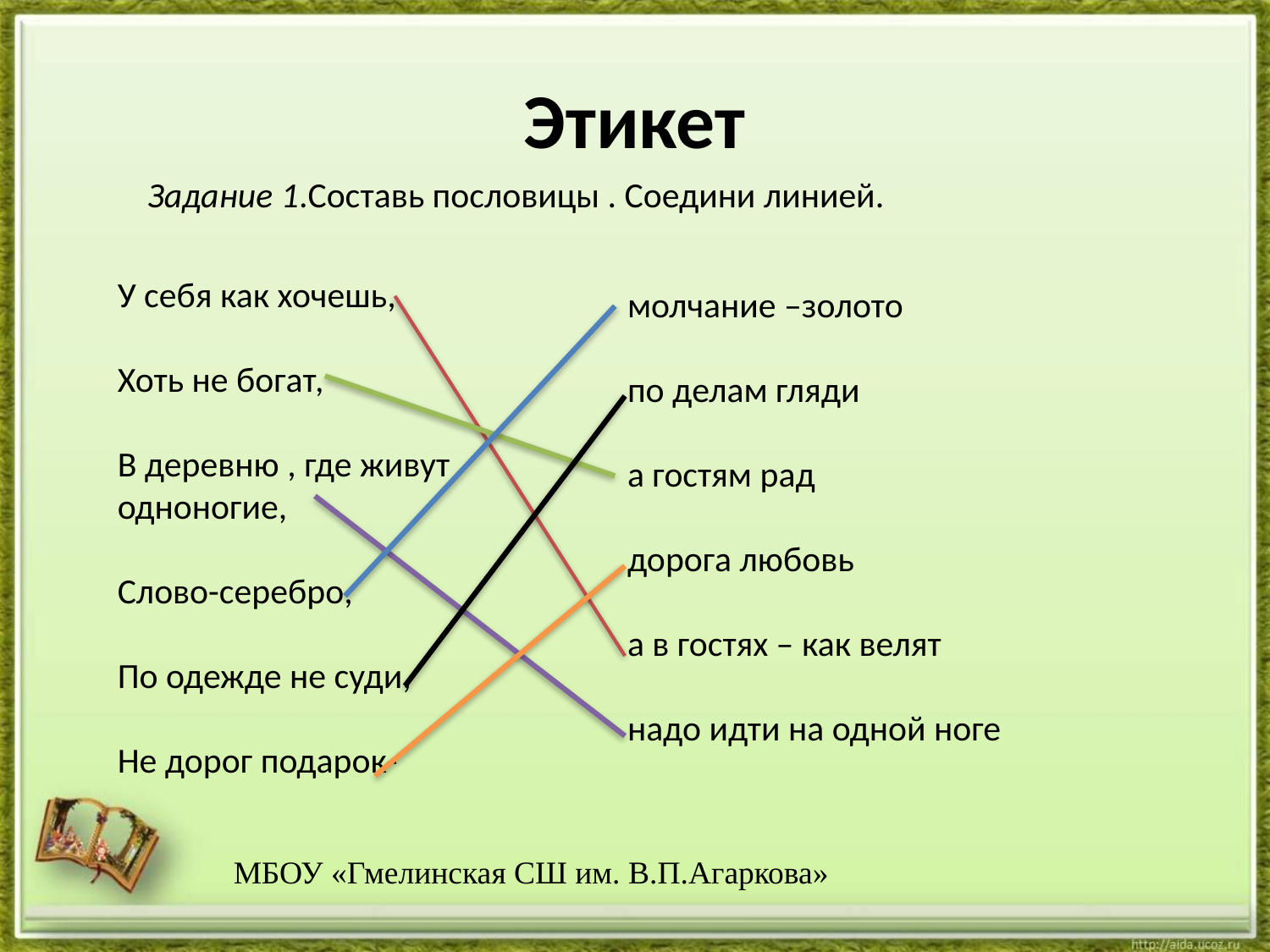

# Этикет
Задание 1.Составь пословицы . Соедини линией.
У себя как хочешь,

Хоть не богат,

В деревню , где живут одноногие,

Слово-серебро,

По одежде не суди,

Не дорог подарок-

молчание –золото

по делам гляди

а гостям рад

дорога любовь

а в гостях – как велят

надо идти на одной ноге
  МБОУ «Гмелинская СШ им. В.П.Агаркова»